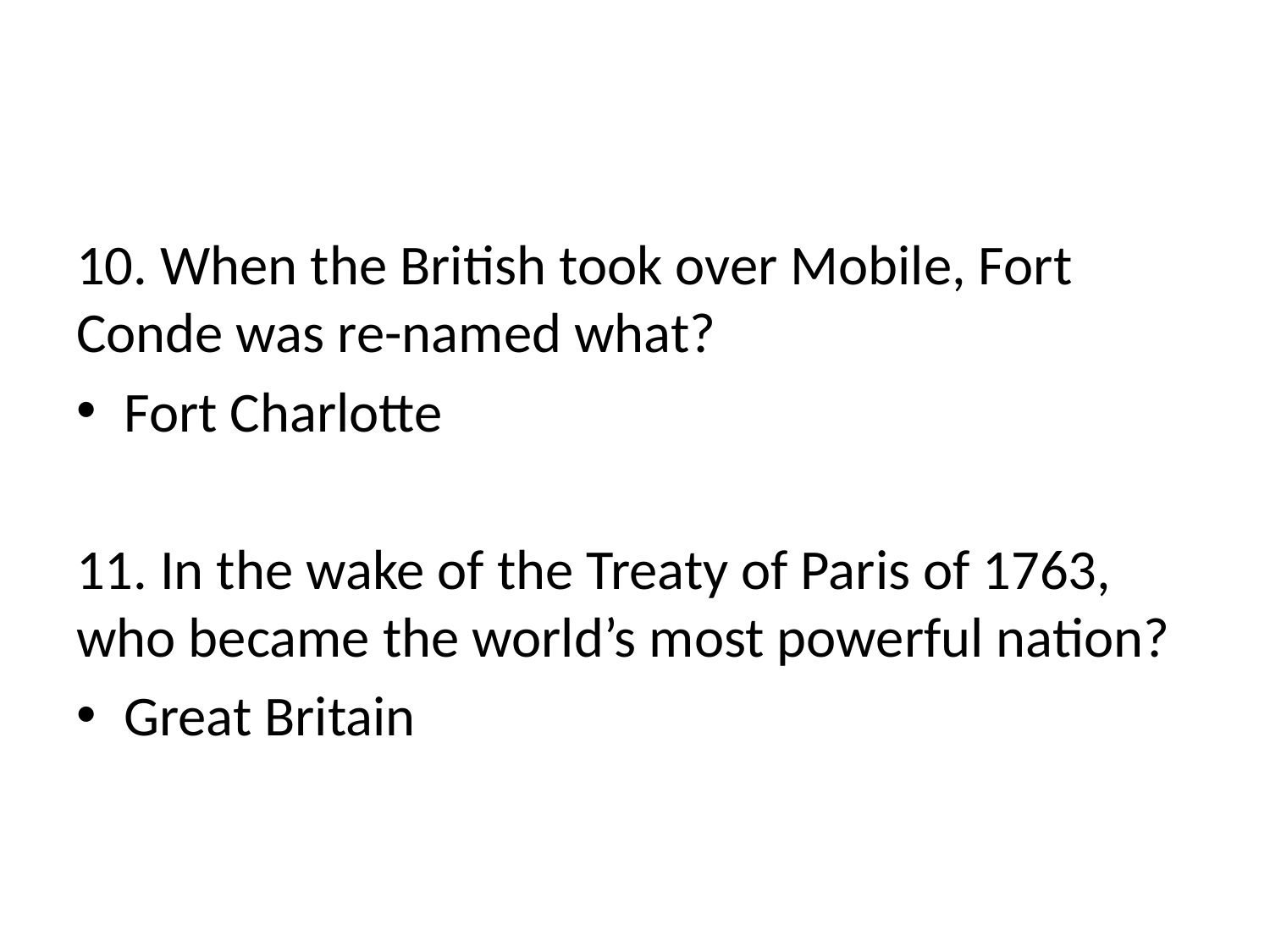

#
10. When the British took over Mobile, Fort Conde was re-named what?
Fort Charlotte

11. In the wake of the Treaty of Paris of 1763, who became the world’s most powerful nation?
Great Britain